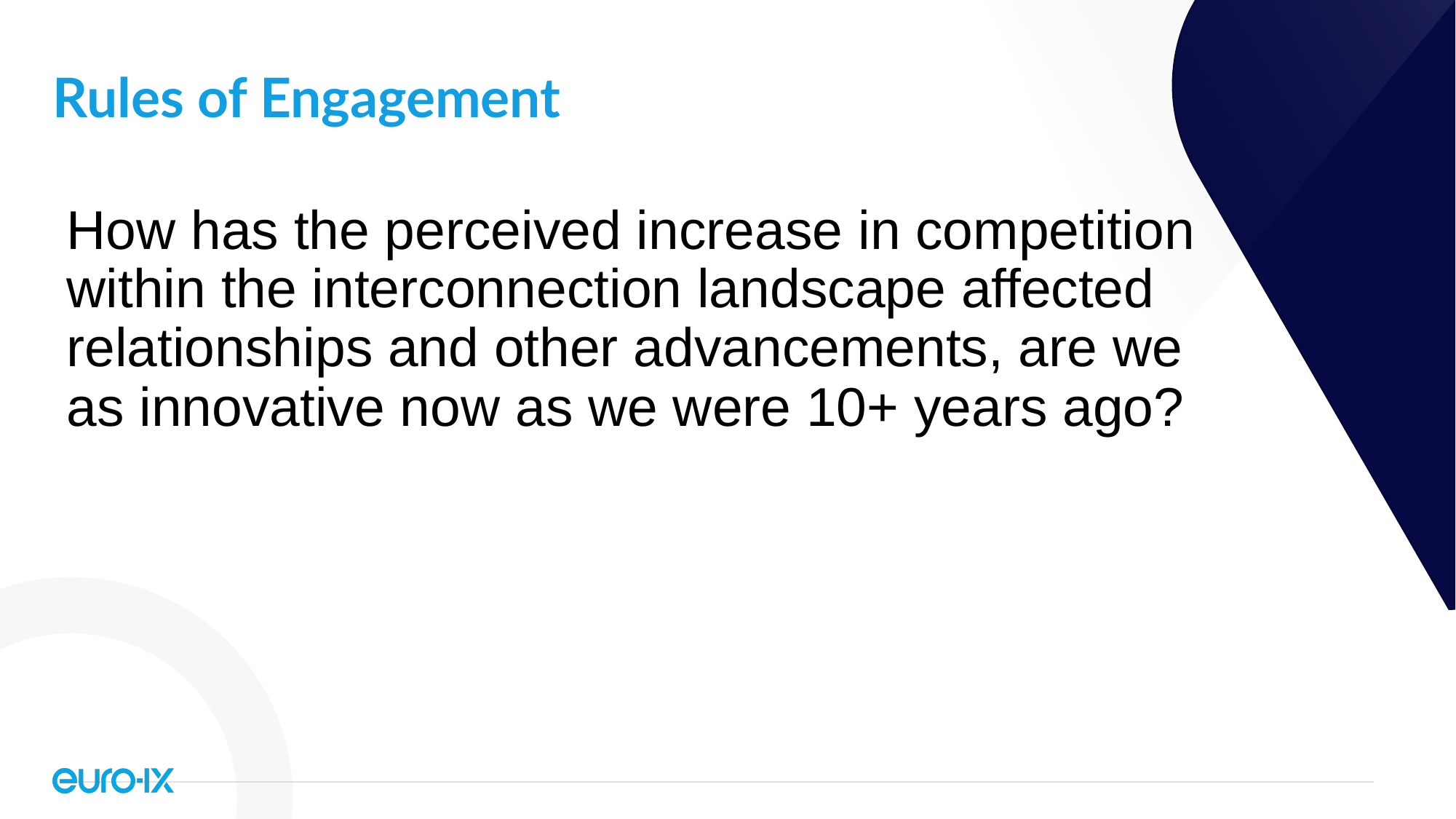

# Rules of Engagement
How has the perceived increase in competition within the interconnection landscape affected relationships and other advancements, are we as innovative now as we were 10+ years ago?